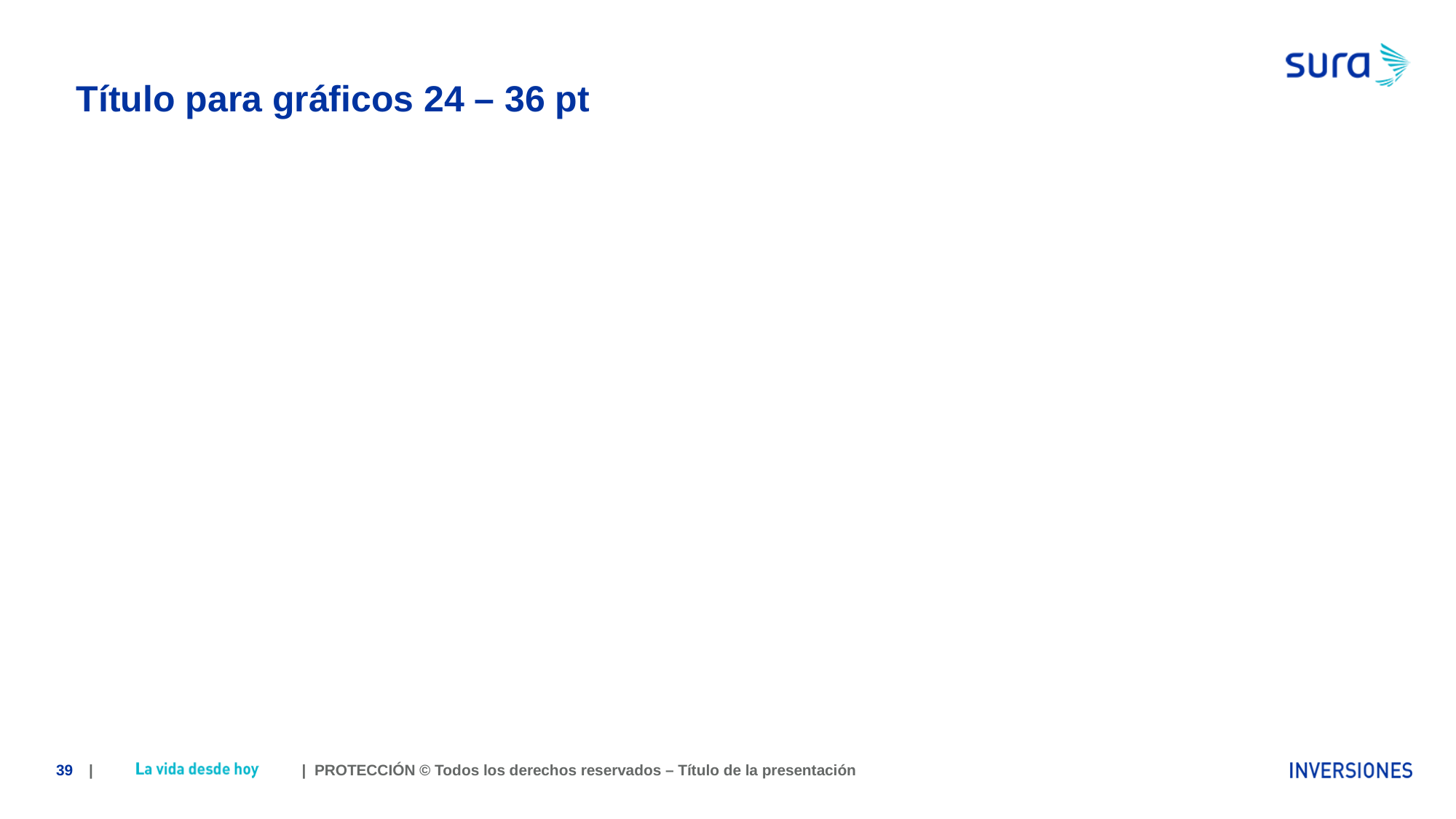

# Título para gráficos 24 – 36 pt

39
|                                                  |  PROTECCIÓN © Todos los derechos reservados – Título de la presentación